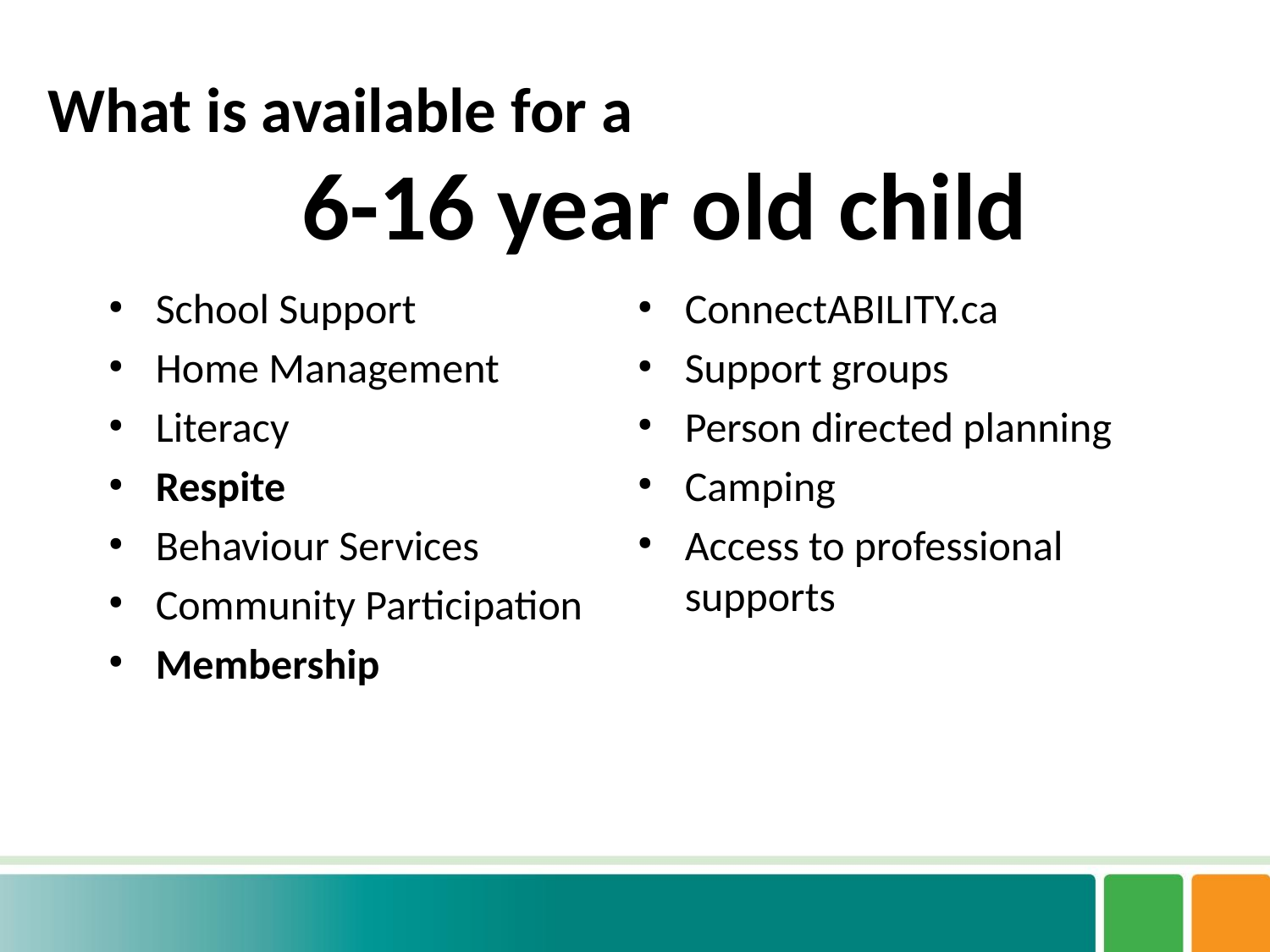

# What is available for a 6-16 year old child
School Support
Home Management
Literacy
Respite
Behaviour Services
Community Participation
Membership
ConnectABILITY.ca
Support groups
Person directed planning
Camping
Access to professional supports